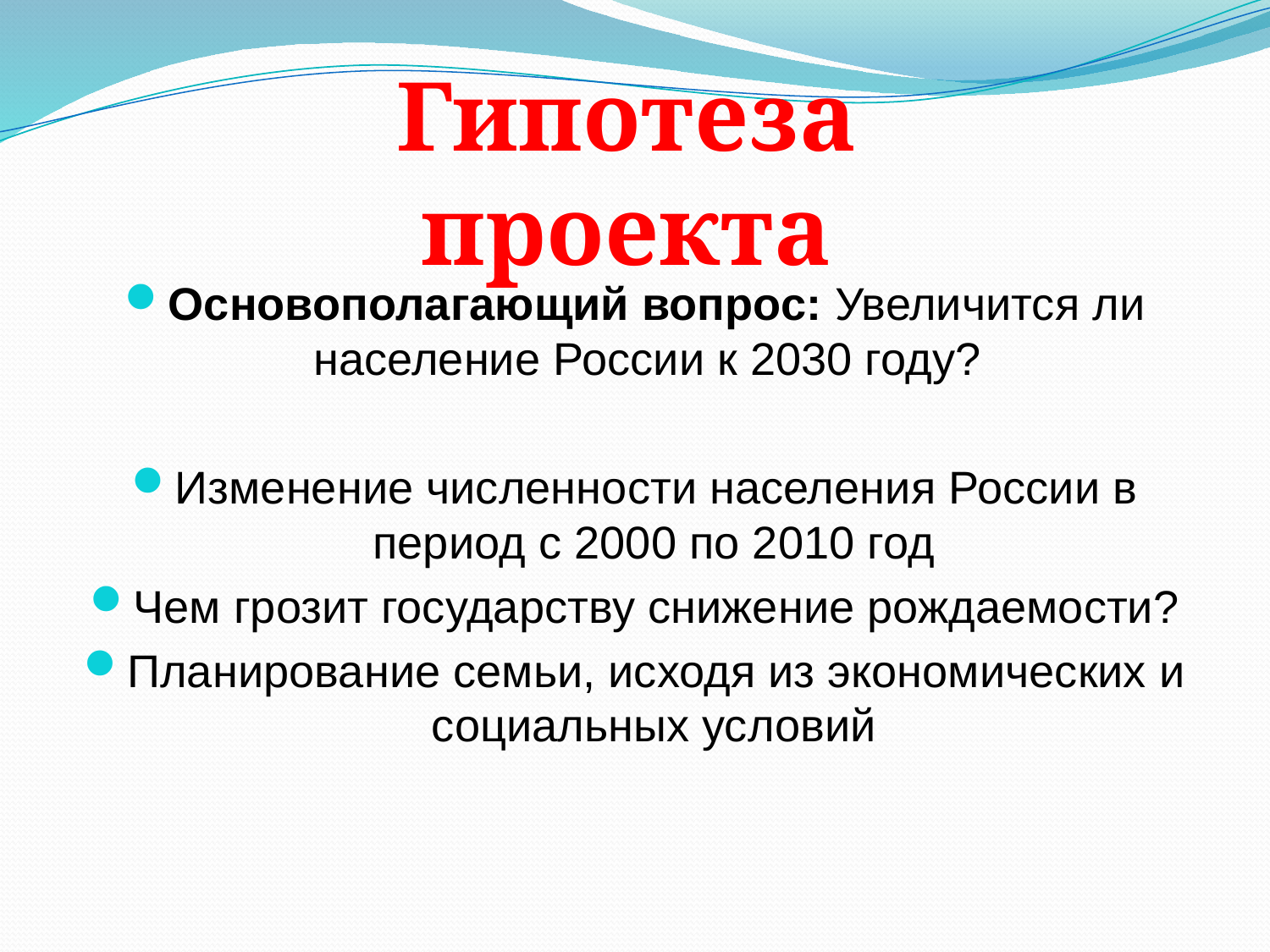

Гипотеза проекта
Основополагающий вопрос: Увеличится ли население России к 2030 году?

Изменение численности населения России в период с 2000 по 2010 год
Чем грозит государству снижение рождаемости?
Планирование семьи, исходя из экономических и социальных условий